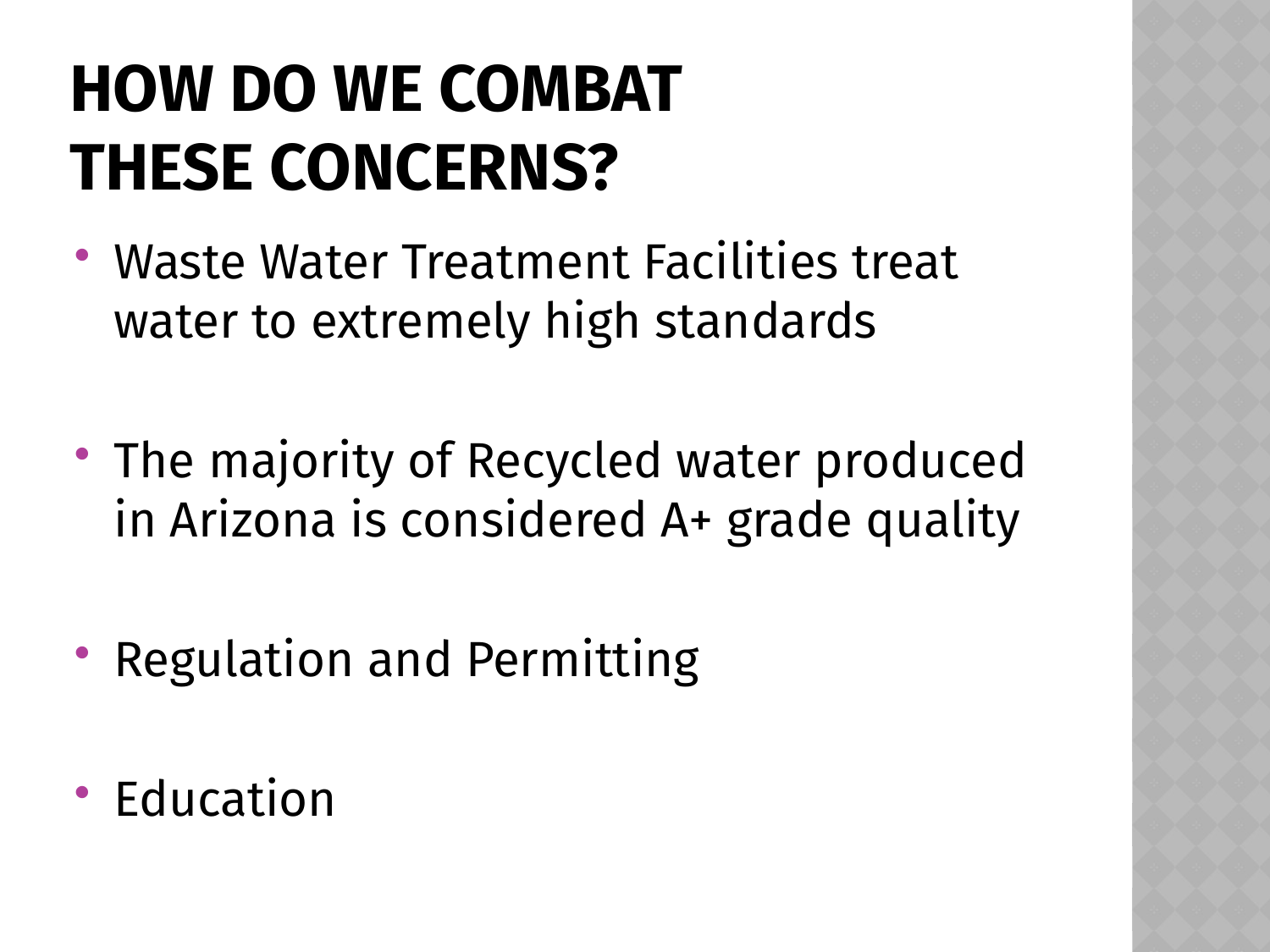

# How do we combat these concerns?
Waste Water Treatment Facilities treat water to extremely high standards

The majority of Recycled water produced in Arizona is considered A+ grade quality

Regulation and Permitting

Education